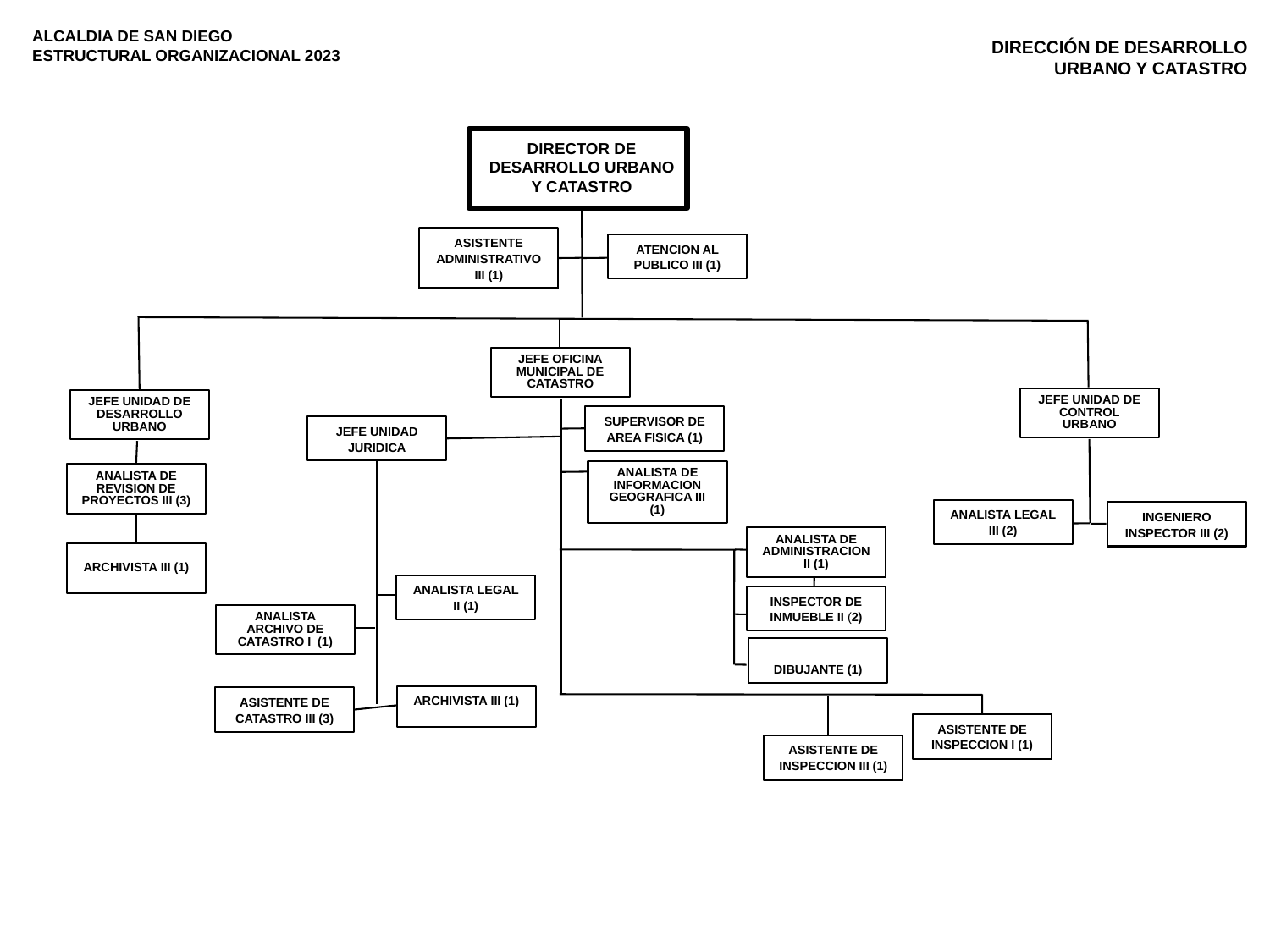

ALCALDIA DE SAN DIEGO
ESTRUCTURAL ORGANIZACIONAL 2023
DIRECCIÓN DE DESARROLLO URBANO Y CATASTRO

DIRECTOR DE DESARROLLO URBANO Y CATASTRO
ASISTENTE ADMINISTRATIVO III (1)
ATENCION AL PUBLICO III (1)
JEFE OFICINA MUNICIPAL DE CATASTRO
JEFE UNIDAD DE CONTROL URBANO
JEFE UNIDAD DE DESARROLLO URBANO
SUPERVISOR DE AREA FISICA (1)
JEFE UNIDAD JURIDICA
ANALISTA DE INFORMACION GEOGRAFICA III (1)
ANALISTA DE REVISION DE PROYECTOS III (3)
ANALISTA LEGAL III (2)
INGENIERO INSPECTOR III (2)
ANALISTA DE ADMINISTRACION II (1)

ARCHIVISTA III (1)

ANALISTA LEGAL II (1)
INSPECTOR DE INMUEBLE II (2)
ANALISTA ARCHIVO DE CATASTRO I  (1)

DIBUJANTE (1)
ARCHIVISTA III (1)
ASISTENTE DE CATASTRO III (3)
ASISTENTE DE INSPECCION I (1)
ASISTENTE DE INSPECCION III (1)